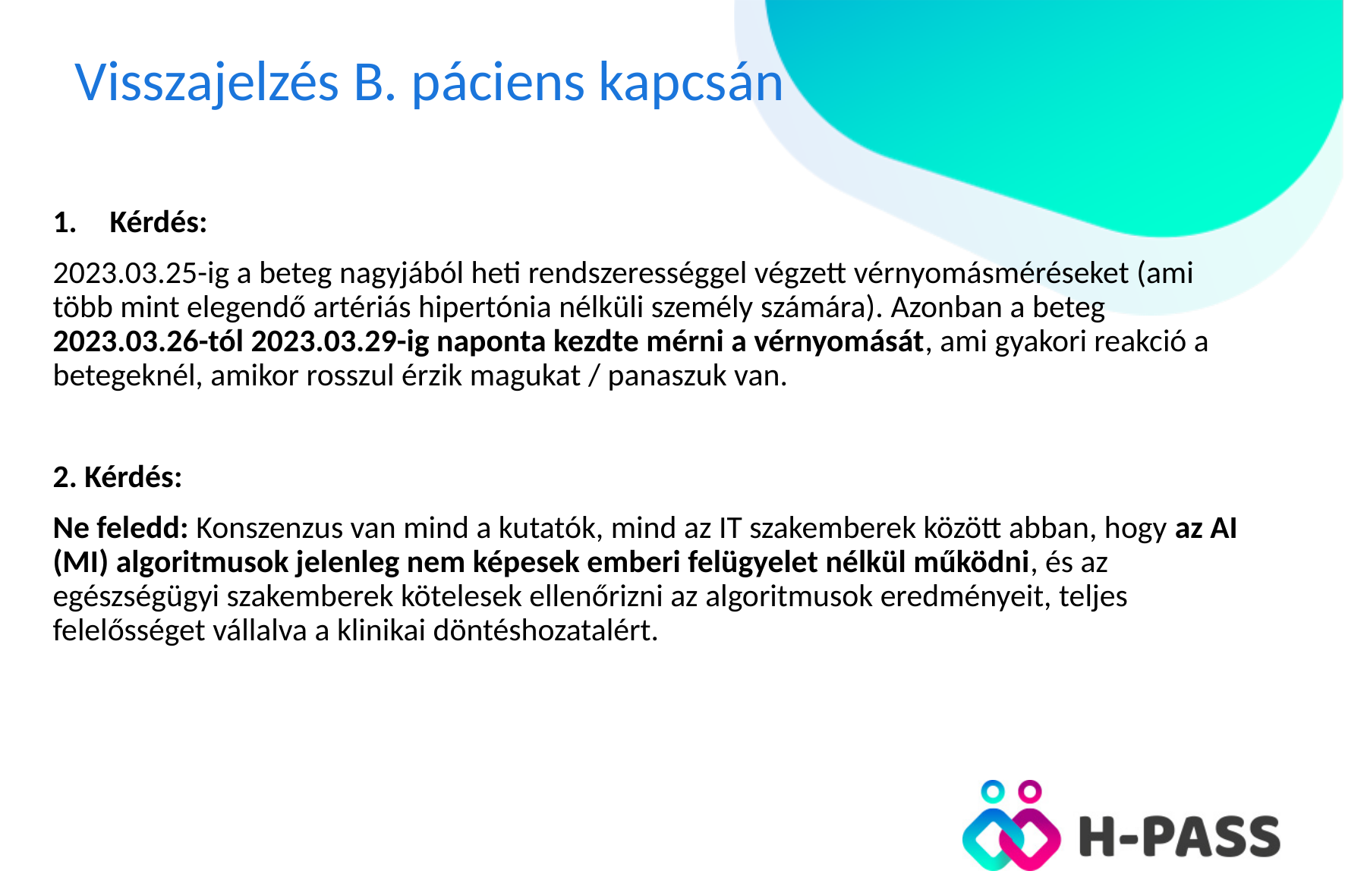

# Visszajelzés B. páciens kapcsán
Kérdés:
2023.03.25-ig a beteg nagyjából heti rendszerességgel végzett vérnyomásméréseket (ami több mint elegendő artériás hipertónia nélküli személy számára). Azonban a beteg 2023.03.26-tól 2023.03.29-ig naponta kezdte mérni a vérnyomását, ami gyakori reakció a betegeknél, amikor rosszul érzik magukat / panaszuk van.

2. Kérdés:
Ne feledd: Konszenzus van mind a kutatók, mind az IT szakemberek között abban, hogy az AI (MI) algoritmusok jelenleg nem képesek emberi felügyelet nélkül működni, és az egészségügyi szakemberek kötelesek ellenőrizni az algoritmusok eredményeit, teljes felelősséget vállalva a klinikai döntéshozatalért.